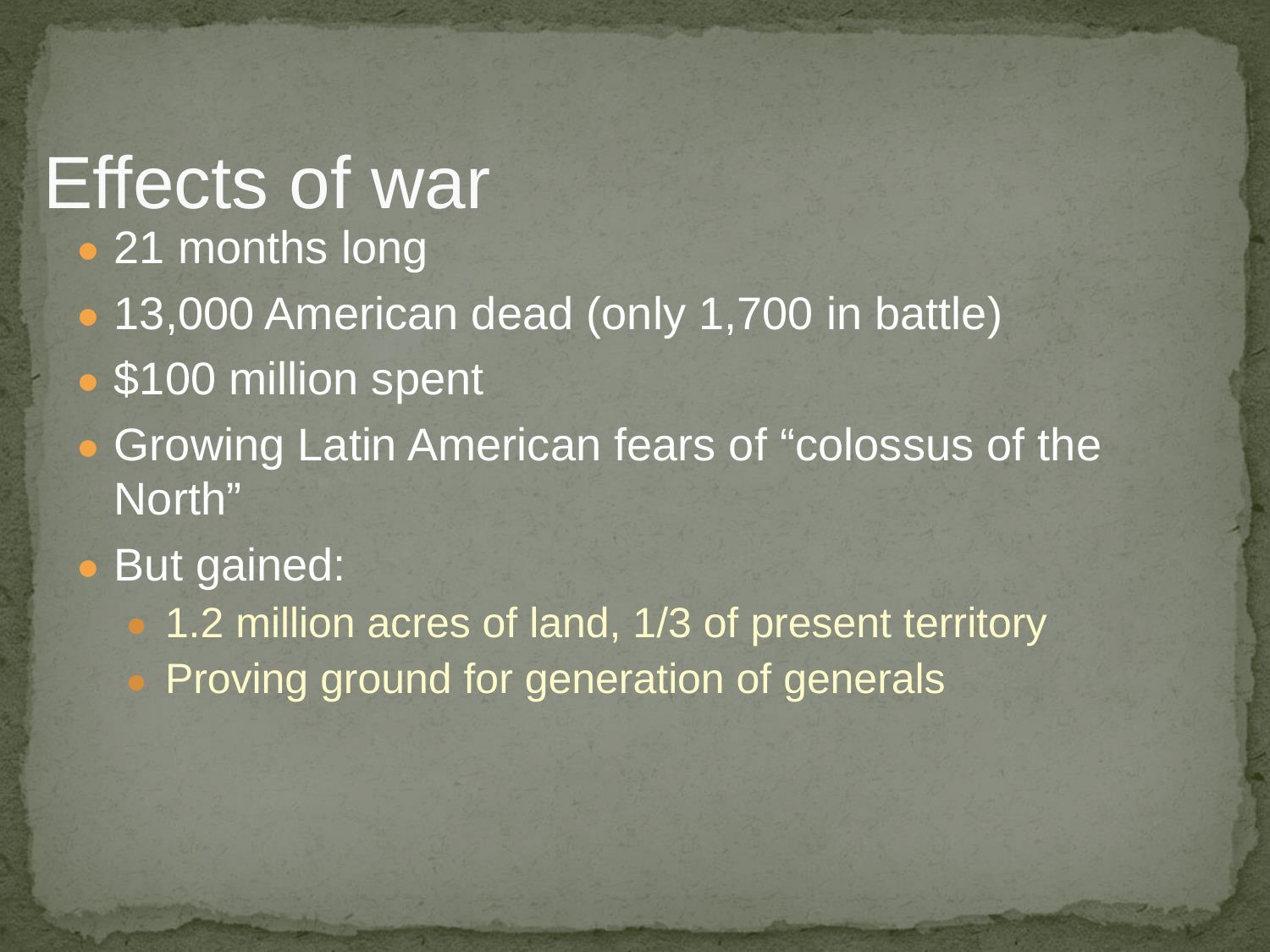

# Effects of war
21 months long
13,000 American dead (only 1,700 in battle)
$100 million spent
Growing Latin American fears of “colossus of the North”
But gained:
1.2 million acres of land, 1/3 of present territory
Proving ground for generation of generals